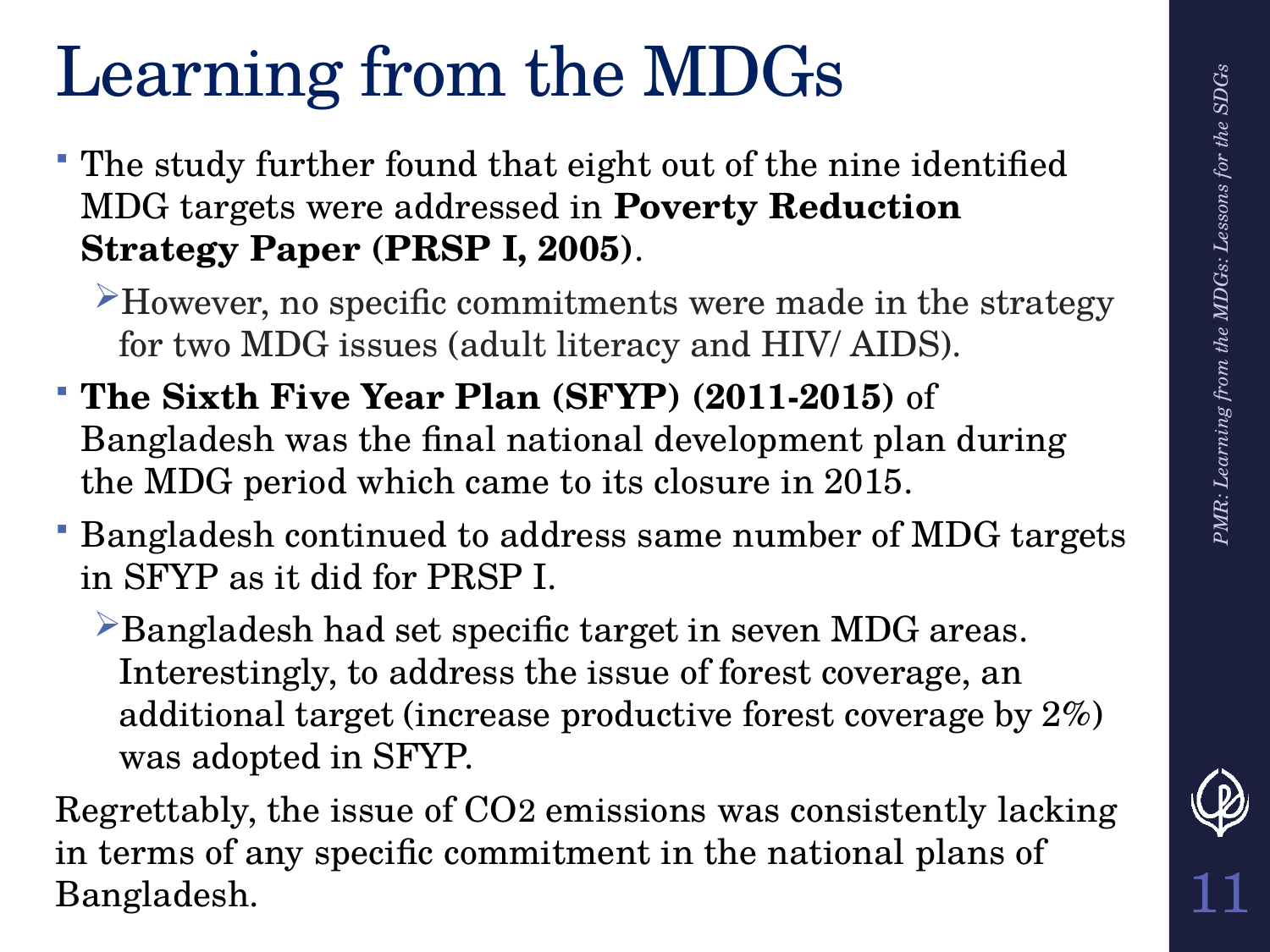

# Learning from the MDGs
The study further found that eight out of the nine identified MDG targets were addressed in Poverty Reduction Strategy Paper (PRSP I, 2005).
However, no specific commitments were made in the strategy for two MDG issues (adult literacy and HIV/ AIDS).
The Sixth Five Year Plan (SFYP) (2011-2015) of Bangladesh was the final national development plan during the MDG period which came to its closure in 2015.
Bangladesh continued to address same number of MDG targets in SFYP as it did for PRSP I.
Bangladesh had set specific target in seven MDG areas. Interestingly, to address the issue of forest coverage, an additional target (increase productive forest coverage by 2%) was adopted in SFYP.
Regrettably, the issue of CO2 emissions was consistently lacking in terms of any specific commitment in the national plans of Bangladesh.

PMR: Learning from the MDGs: Lessons for the SDGs
11